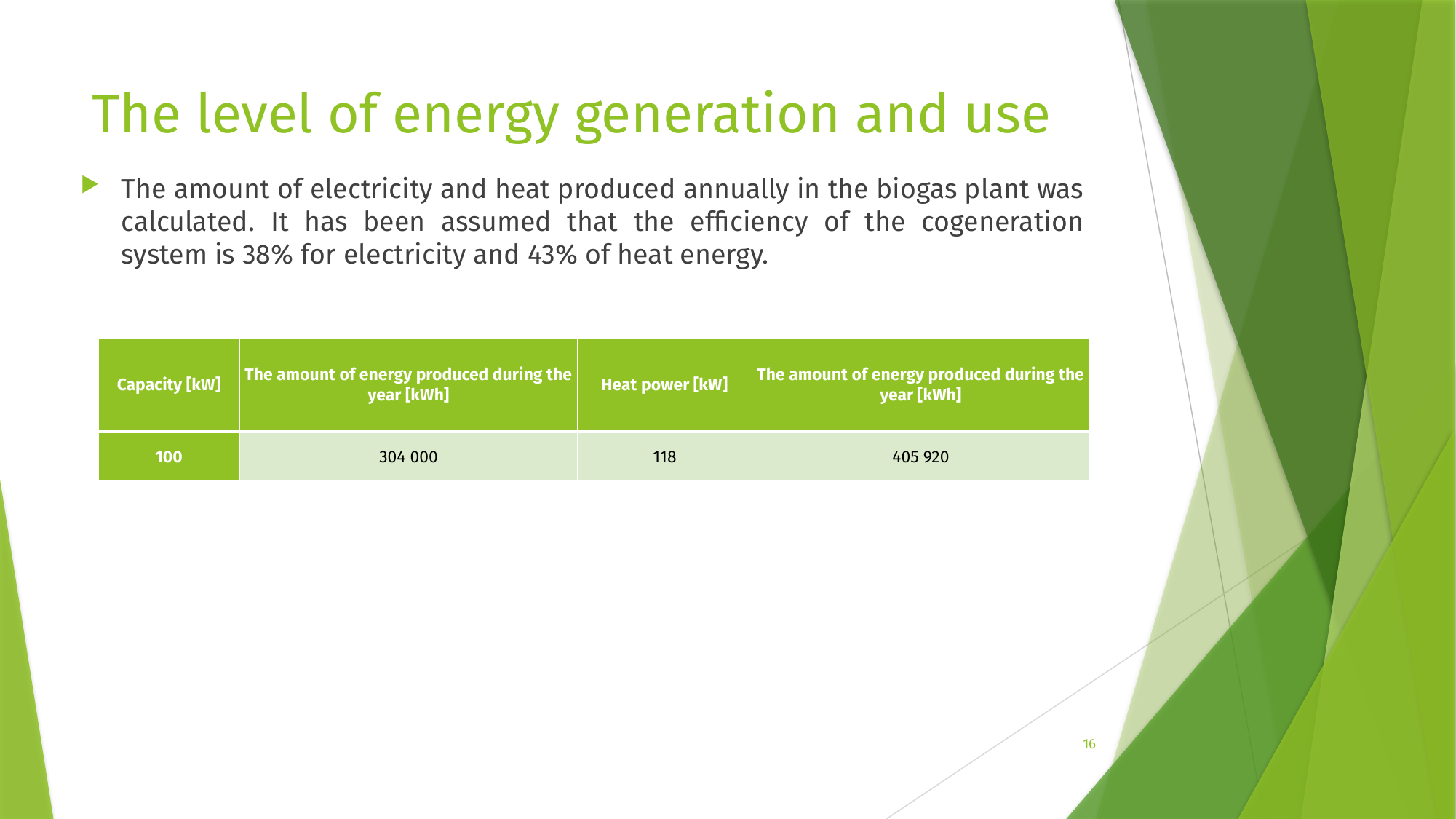

# The level of energy generation and use
The amount of electricity and heat produced annually in the biogas plant was calculated. It has been assumed that the efficiency of the cogeneration system is 38% for electricity and 43% of heat energy.
| Capacity [kW] | The amount of energy produced during the year [kWh] | Heat power [kW] | The amount of energy produced during the year [kWh] |
| --- | --- | --- | --- |
| 100 | 304 000 | 118 | 405 920 |
16